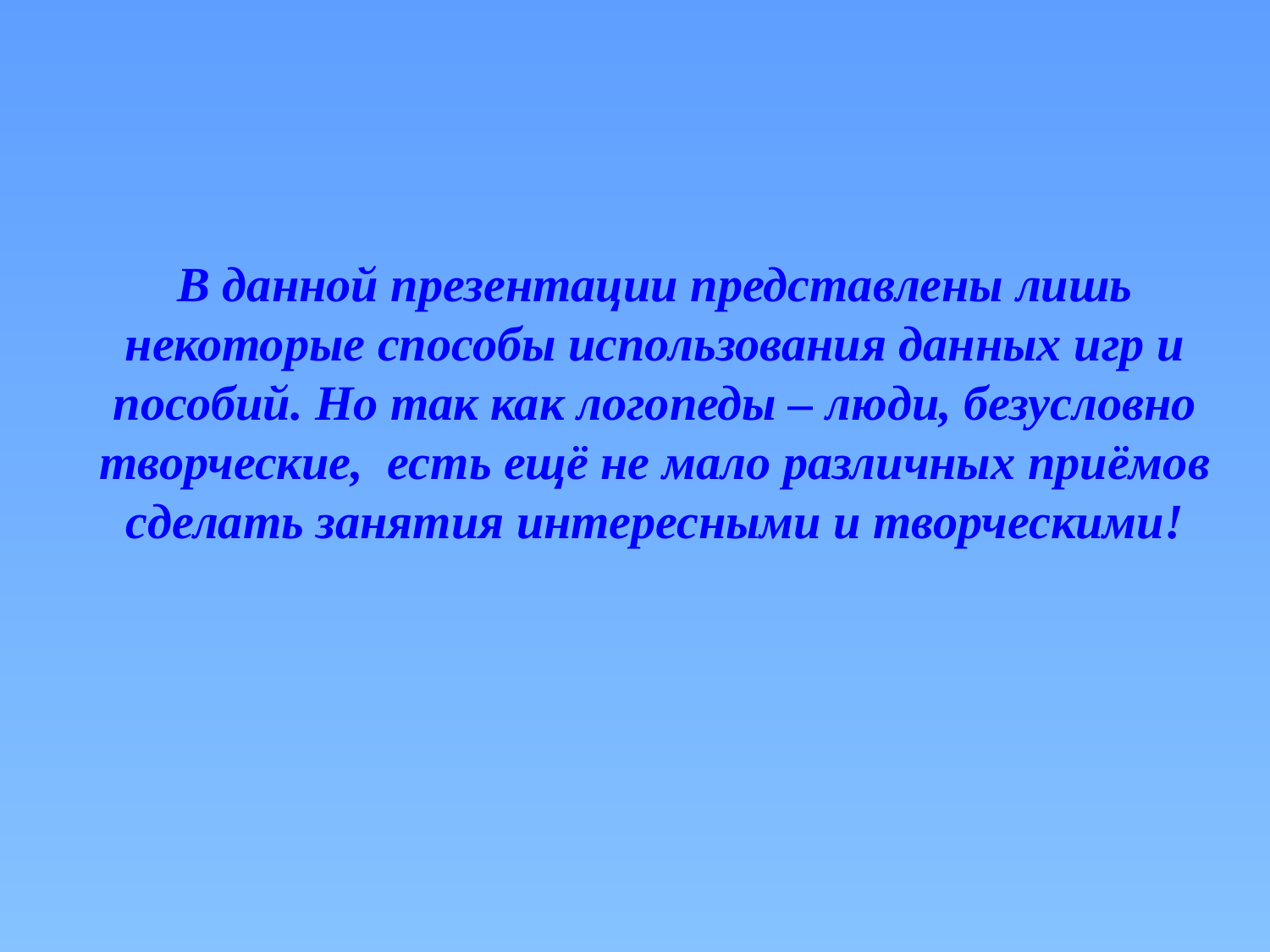

В данной презентации представлены лишь некоторые способы использования данных игр и пособий. Но так как логопеды – люди, безусловно творческие,  есть ещё не мало различных приёмов сделать занятия интересными и творческими!